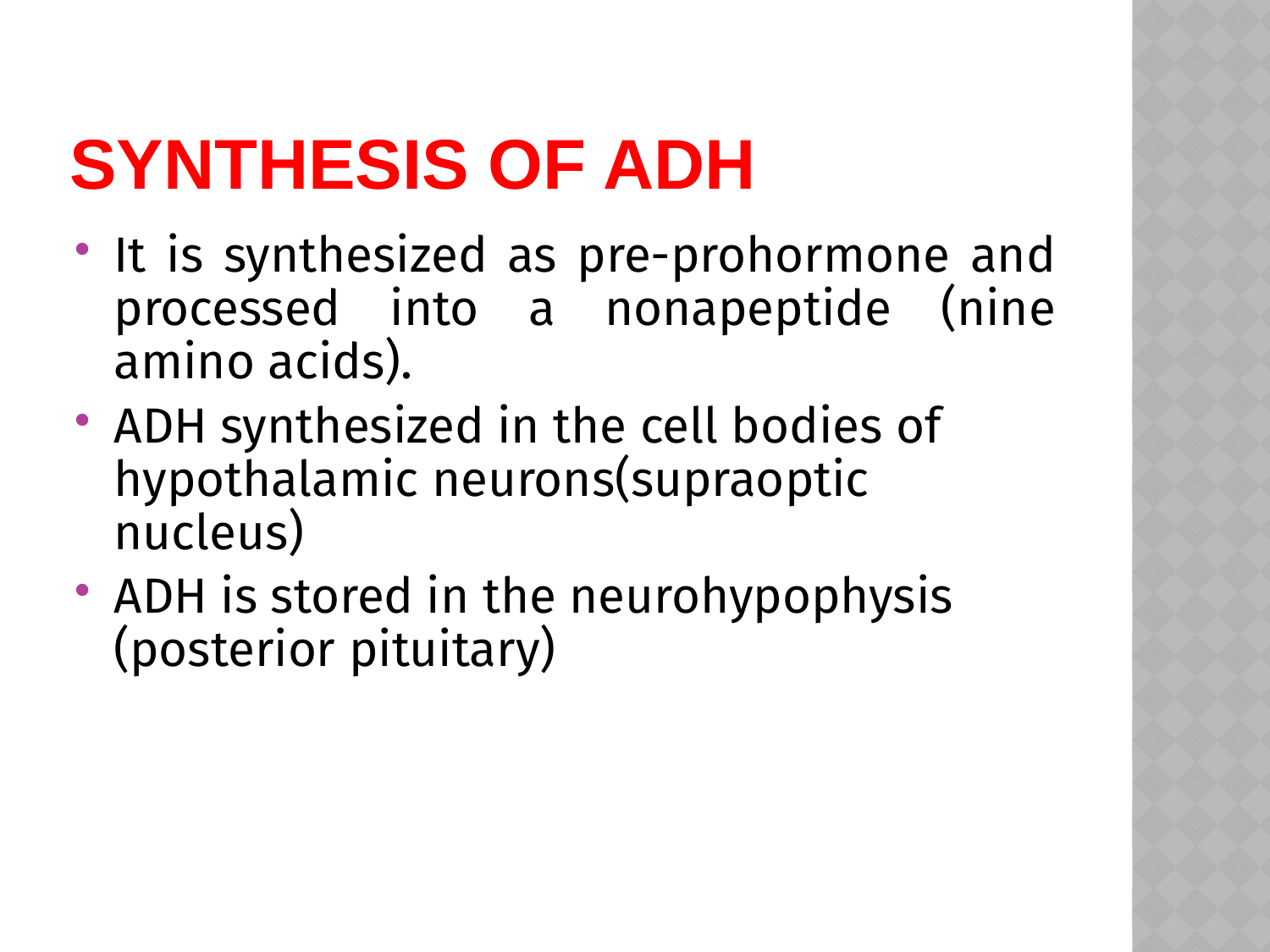

# Synthesis of ADH
It is synthesized as pre-prohormone and processed into a nonapeptide (nine amino acids).
ADH synthesized in the cell bodies of hypothalamic neurons(supraoptic nucleus)
ADH is stored in the neurohypophysis (posterior pituitary)